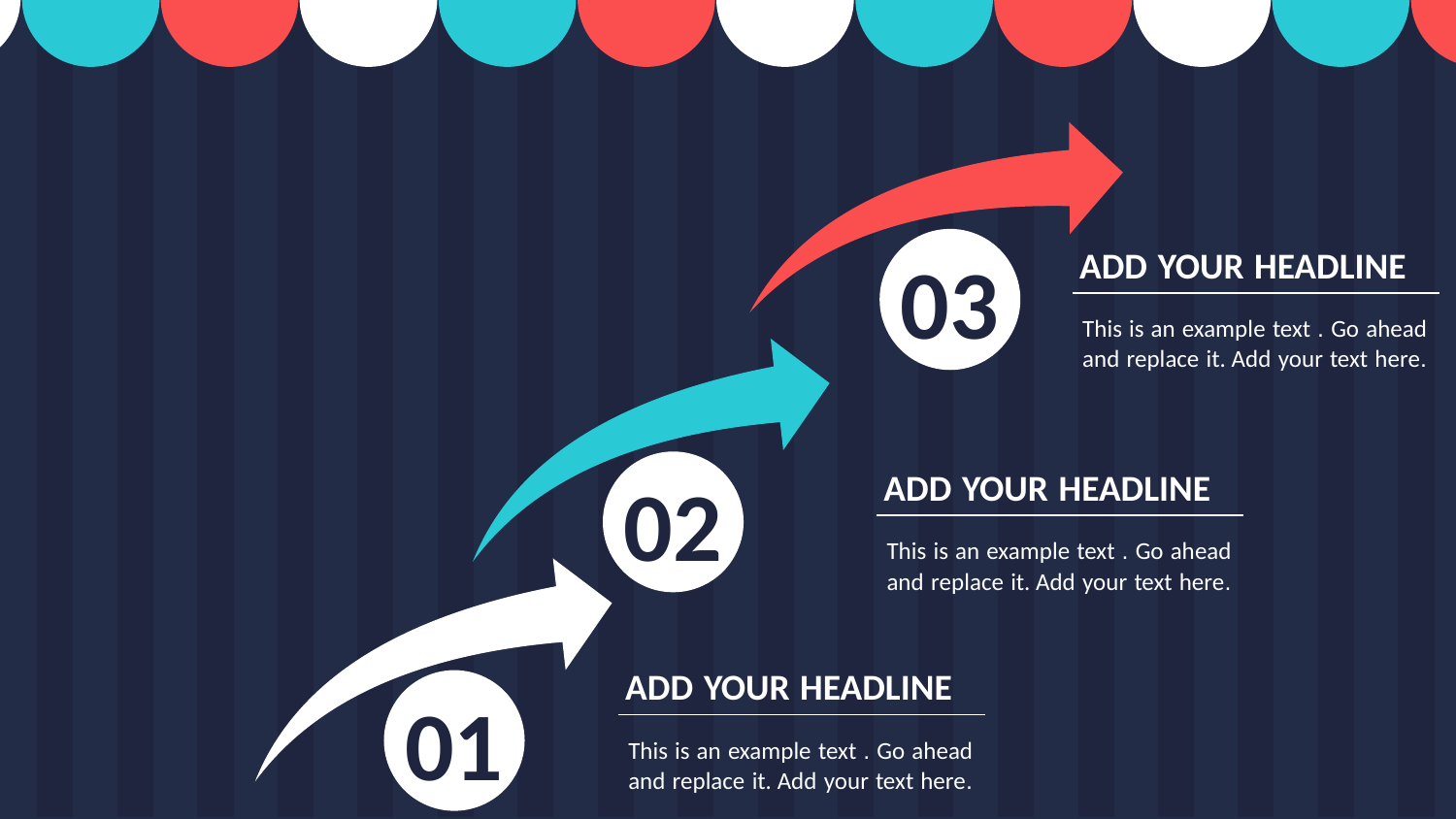

03
ADD YOUR HEADLINE
This is an example text . Go ahead and replace it. Add your text here.

02
ADD YOUR HEADLINE
This is an example text . Go ahead and replace it. Add your text here.

ADD YOUR HEADLINE
This is an example text . Go ahead and replace it. Add your text here.

01